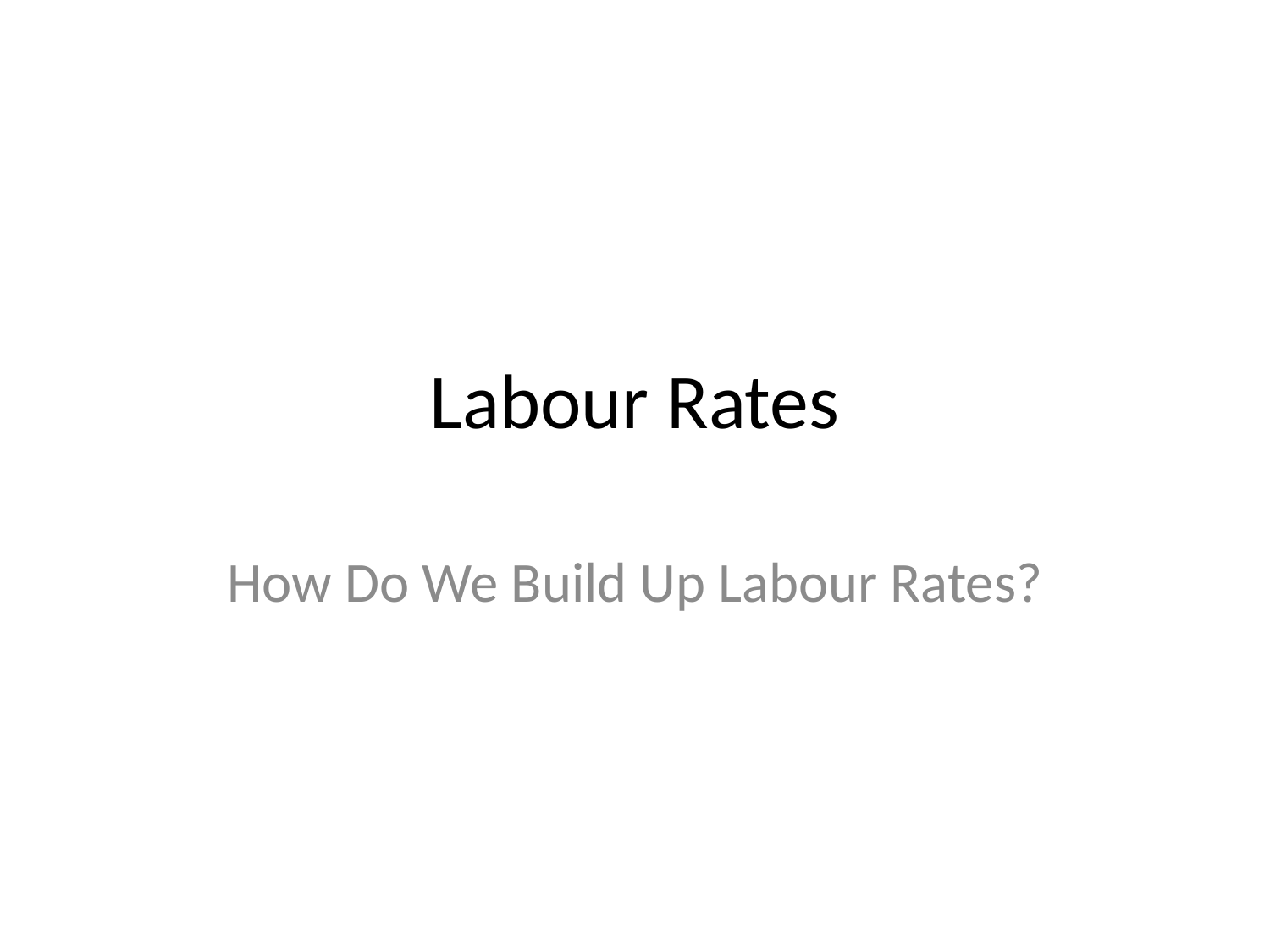

# Labour Rates
How Do We Build Up Labour Rates?